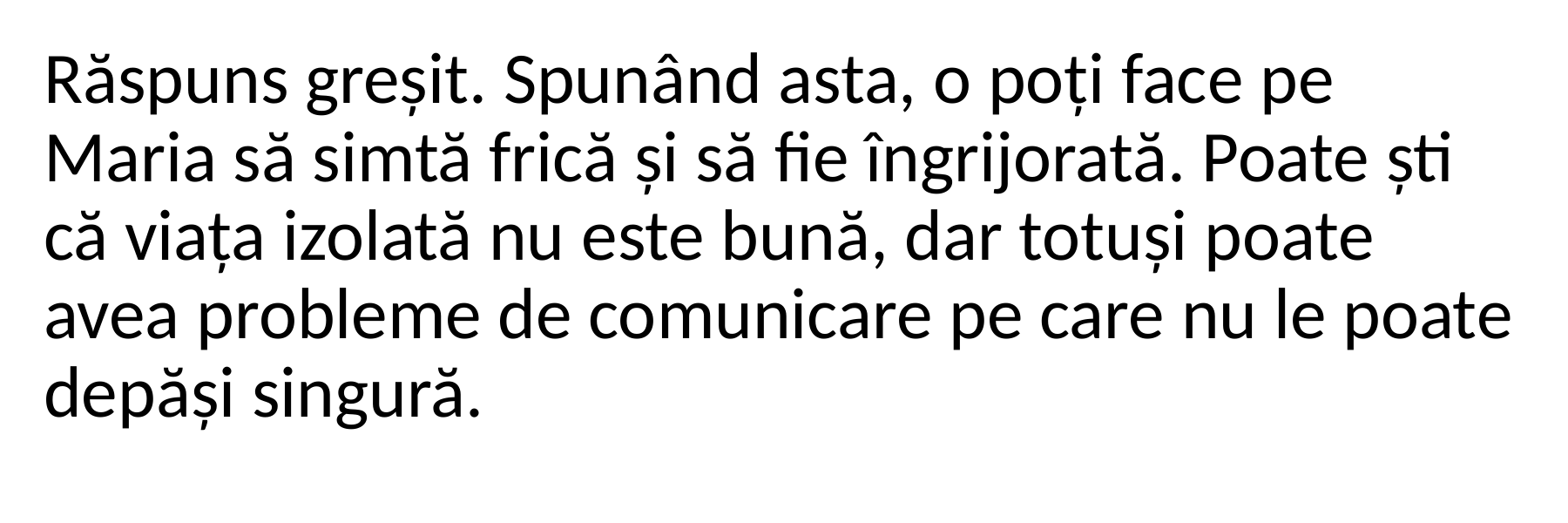

Răspuns greșit. Spunând asta, o poți face pe Maria să simtă frică și să fie îngrijorată. Poate ști că viața izolată nu este bună, dar totuși poate avea probleme de comunicare pe care nu le poate depăși singură.